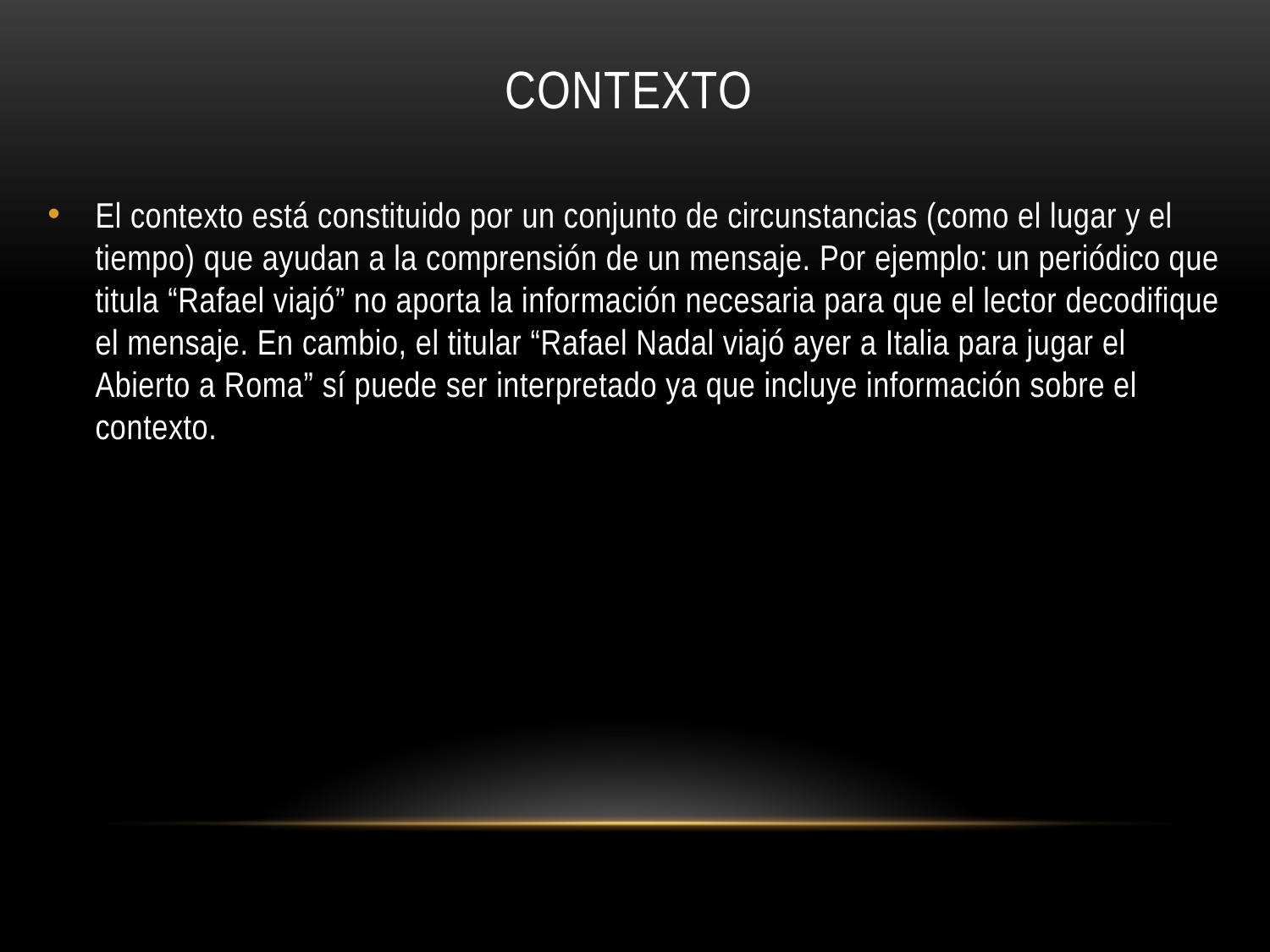

# contexto
El contexto está constituido por un conjunto de circunstancias (como el lugar y el tiempo) que ayudan a la comprensión de un mensaje. Por ejemplo: un periódico que titula “Rafael viajó” no aporta la información necesaria para que el lector decodifique el mensaje. En cambio, el titular “Rafael Nadal viajó ayer a Italia para jugar el Abierto a Roma” sí puede ser interpretado ya que incluye información sobre el contexto.